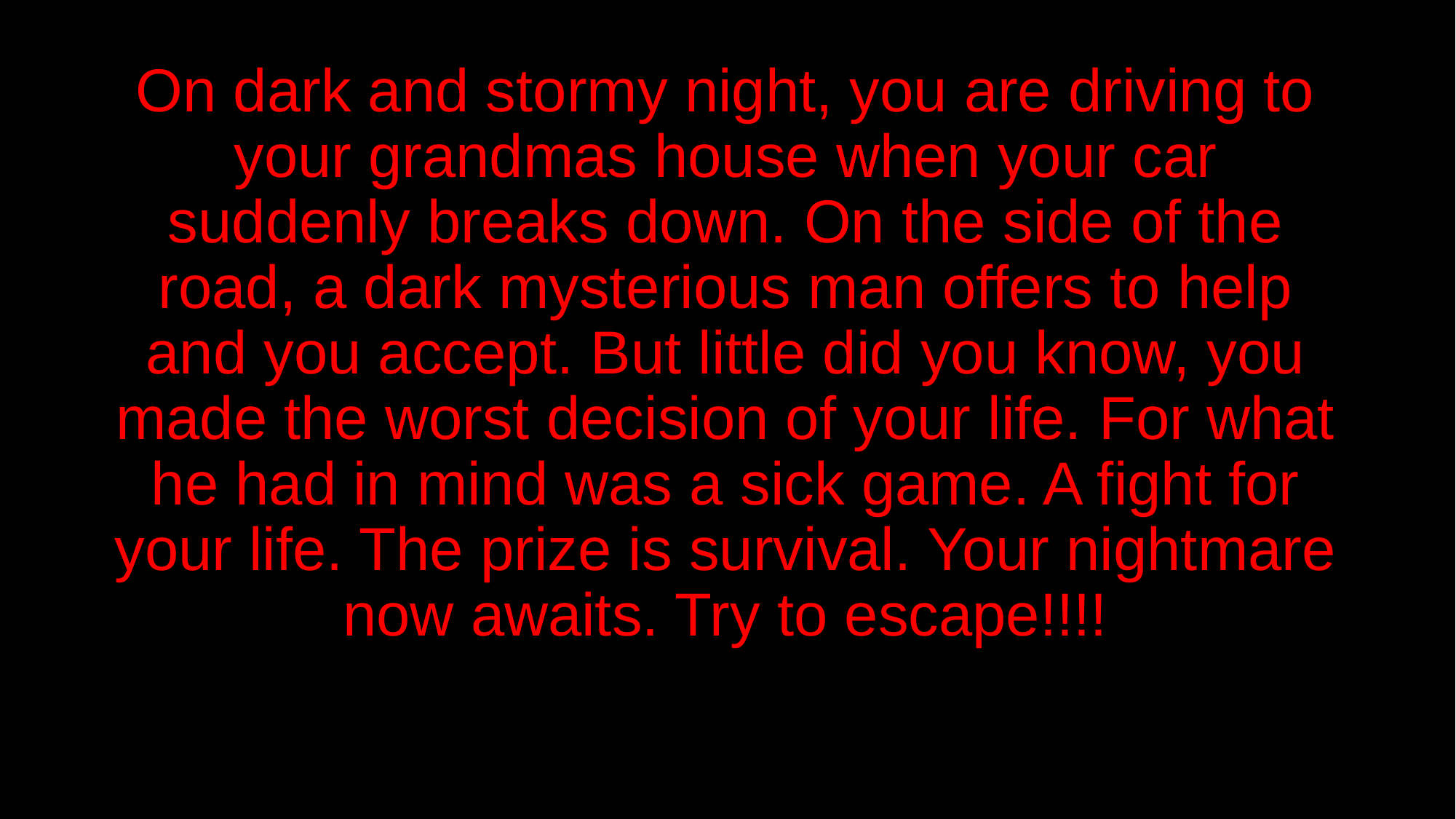

On dark and stormy night, you are driving to your grandmas house when your car suddenly breaks down. On the side of the road, a dark mysterious man offers to help and you accept. But little did you know, you made the worst decision of your life. For what he had in mind was a sick game. A fight for your life. The prize is survival. Your nightmare now awaits. Try to escape!!!!